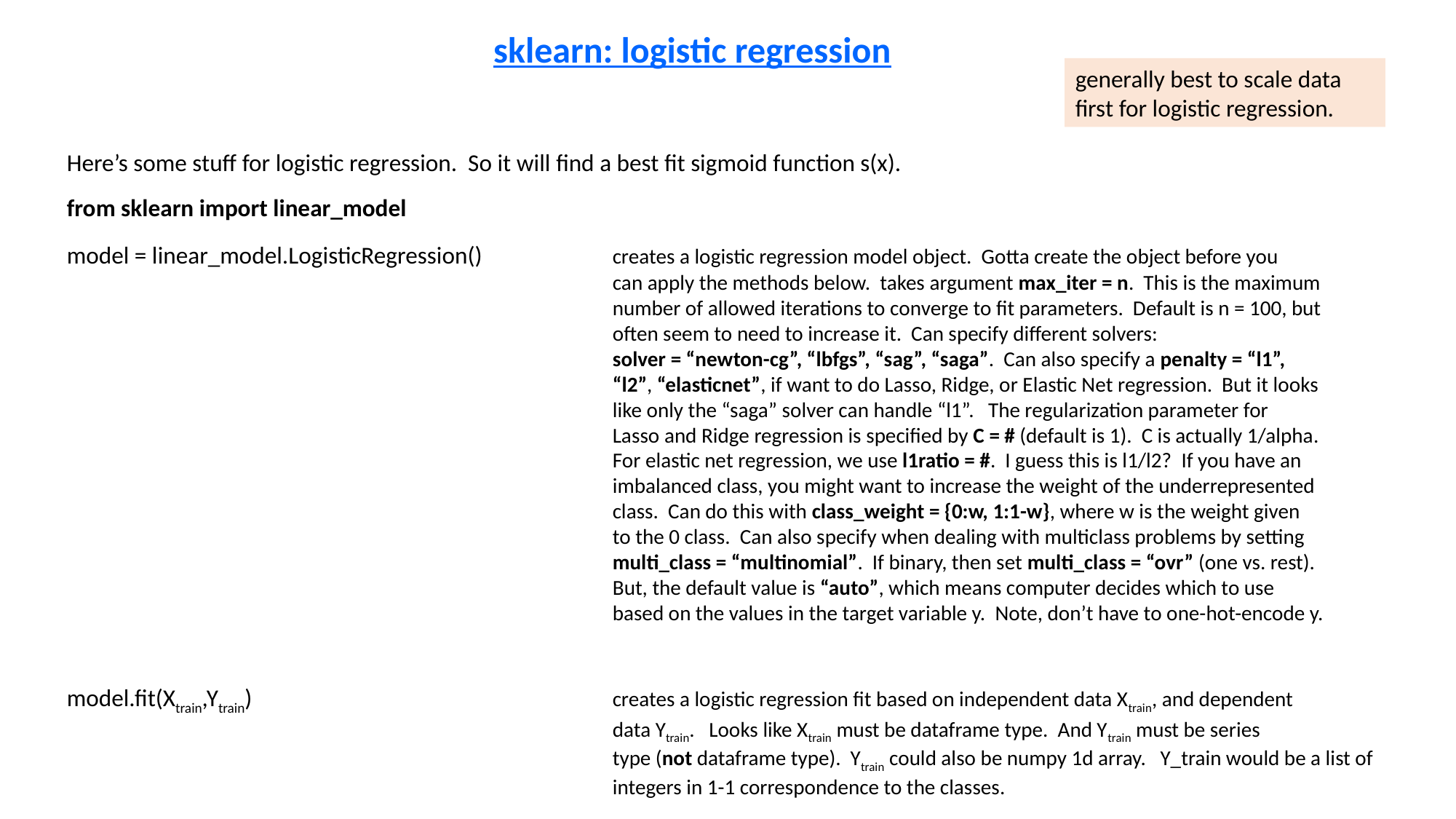

sklearn: logistic regression
generally best to scale data first for logistic regression.
Here’s some stuff for logistic regression.  So it will find a best fit sigmoid function s(x).
from sklearn import linear_model
model = linear_model.LogisticRegression()		creates a logistic regression model object.  Gotta create the object before you
					can apply the methods below.  takes argument max_iter = n.  This is the maximum
					number of allowed iterations to converge to fit parameters.  Default is n = 100, but
					often seem to need to increase it.  Can specify different solvers:
					solver = “newton-cg”, “lbfgs”, “sag”, “saga”.  Can also specify a penalty = “l1”,
					“l2”, “elasticnet”, if want to do Lasso, Ridge, or Elastic Net regression.  But it looks
					like only the “saga” solver can handle “l1”.   The regularization parameter for
					Lasso and Ridge regression is specified by C = # (default is 1).  C is actually 1/alpha.
					For elastic net regression, we use l1ratio = #.  I guess this is l1/l2?  If you have an
					imbalanced class, you might want to increase the weight of the underrepresented
					class.  Can do this with class_weight = {0:w, 1:1-w}, where w is the weight given
					to the 0 class.  Can also specify when dealing with multiclass problems by setting
					multi_class = “multinomial”.  If binary, then set multi_class = “ovr” (one vs. rest).
					But, the default value is “auto”, which means computer decides which to use
					based on the values in the target variable y.  Note, don’t have to one-hot-encode y.
model.fit(Xtrain,Ytrain)				creates a logistic regression fit based on independent data Xtrain, and dependent
					data Ytrain.   Looks like Xtrain must be dataframe type.  And Ytrain must be series
					type (not dataframe type).  Ytrain could also be numpy 1d array.   Y_train would be a list of
					integers in 1-1 correspondence to the classes.